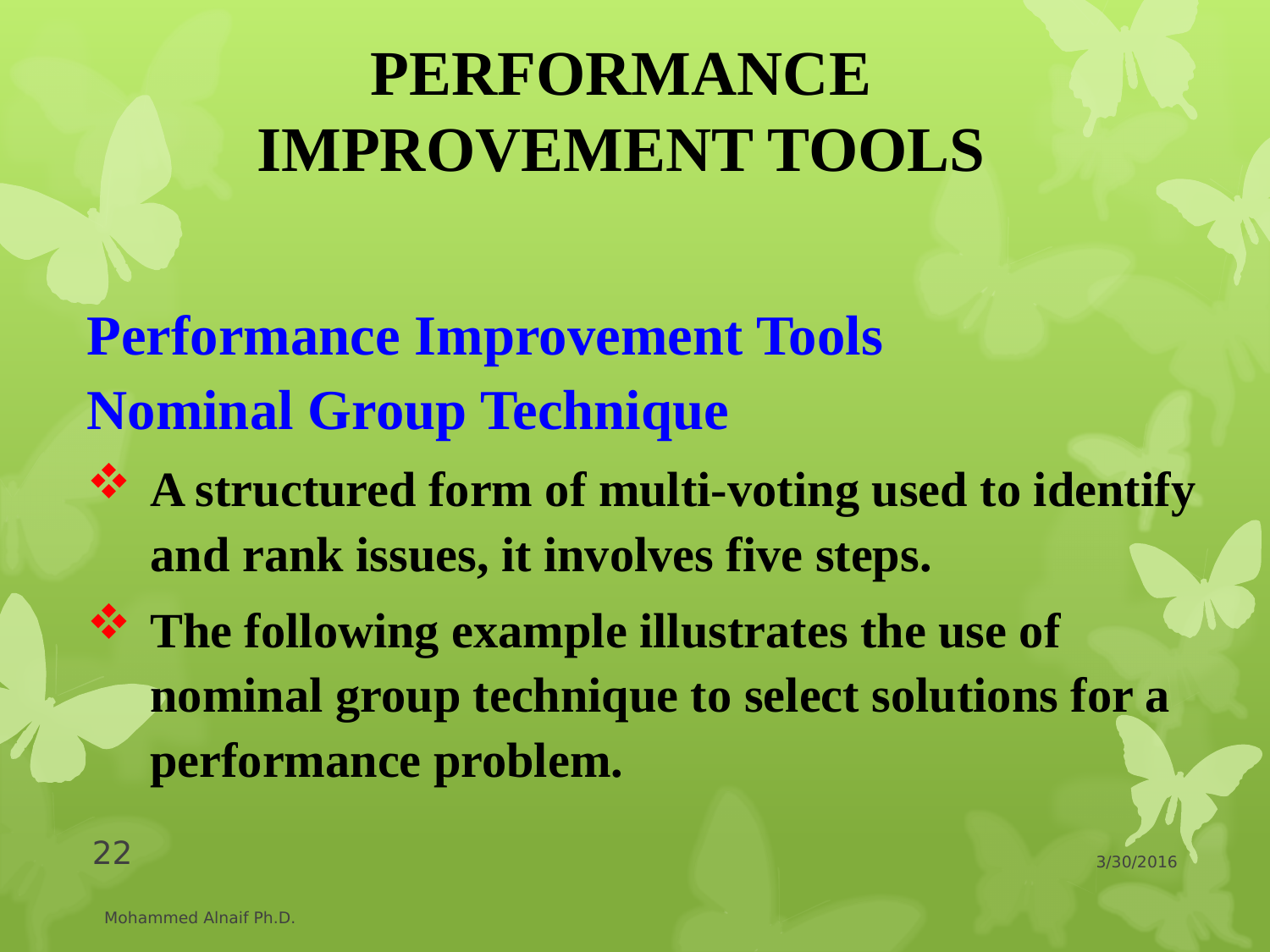

# PERFORMANCE IMPROVEMENT TOOLS
Performance Improvement Tools
Nominal Group Technique
A structured form of multi-voting used to identify and rank issues, it involves five steps.
The following example illustrates the use of nominal group technique to select solutions for a performance problem.

22
3/30/2016
Mohammed Alnaif Ph.D.